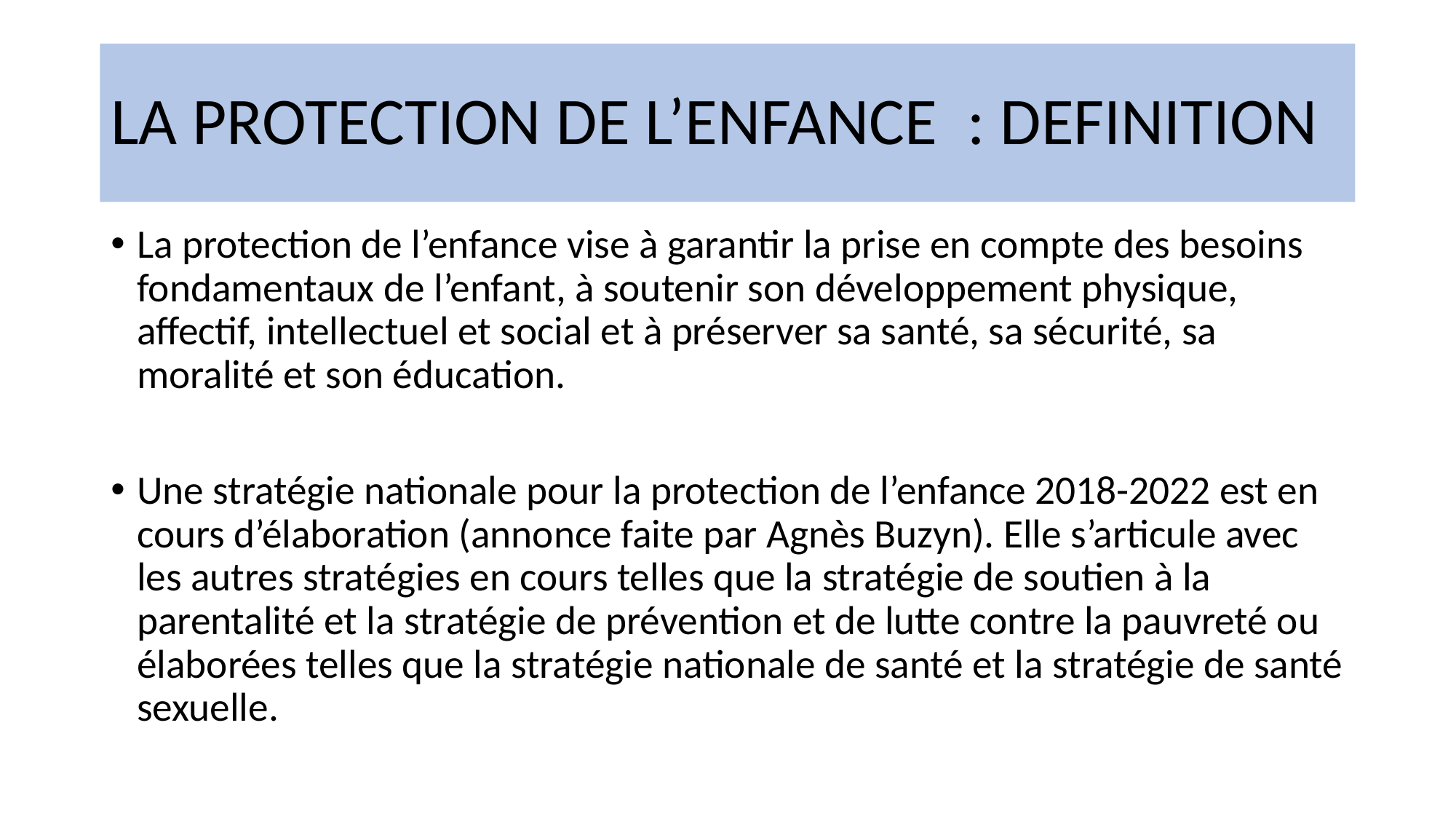

# LA PROTECTION DE L’ENFANCE  : DEFINITION
La protection de l’enfance vise à garantir la prise en compte des besoins fondamentaux de l’enfant, à soutenir son développement physique, affectif, intellectuel et social et à préserver sa santé, sa sécurité, sa moralité et son éducation.

Une stratégie nationale pour la protection de l’enfance 2018-2022 est en cours d’élaboration (annonce faite par Agnès Buzyn). Elle s’articule avec les autres stratégies en cours telles que la stratégie de soutien à la parentalité et la stratégie de prévention et de lutte contre la pauvreté ou élaborées telles que la stratégie nationale de santé et la stratégie de santé sexuelle.